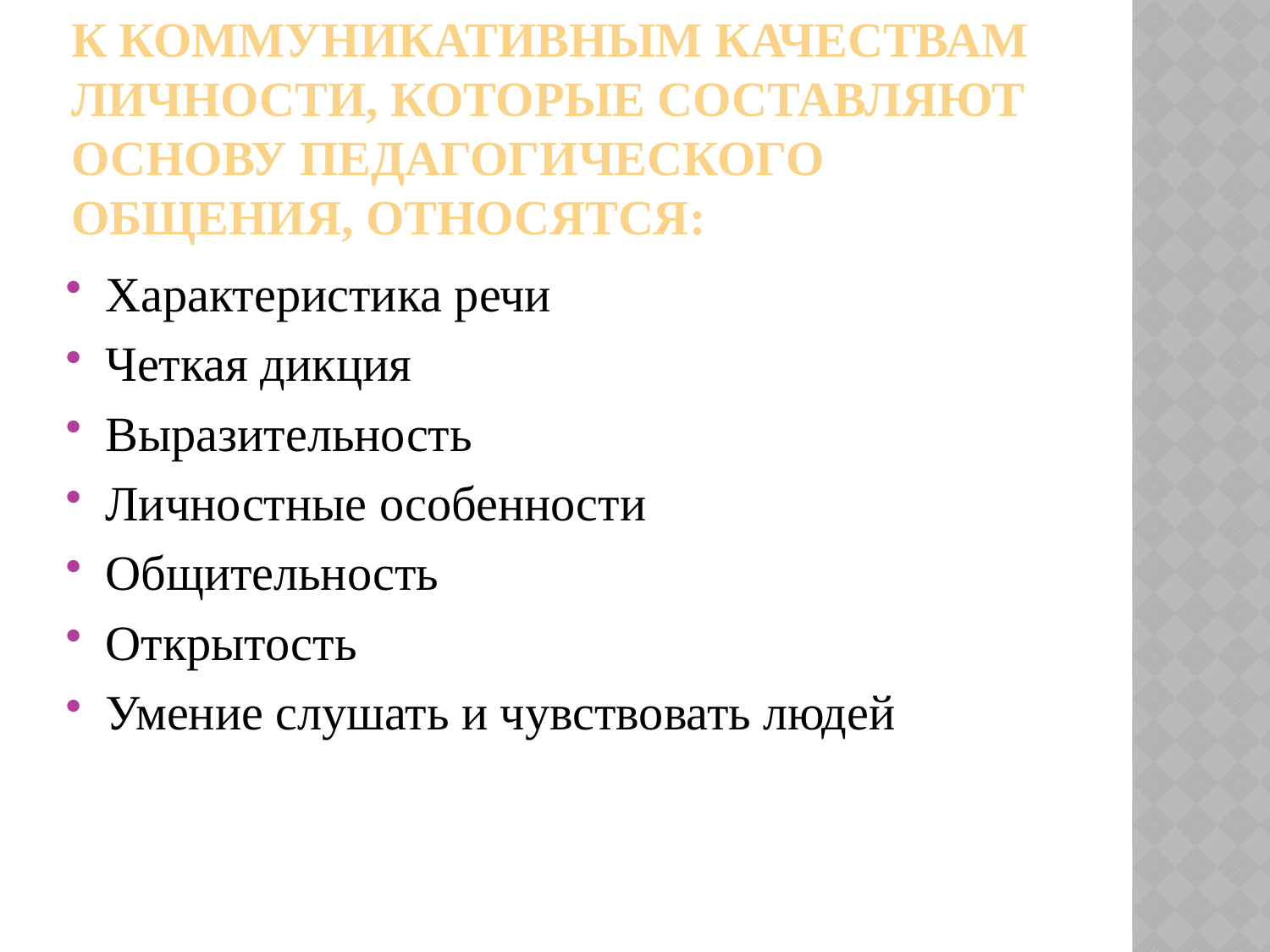

# К коммуникативным качествам личности, которые составляют основу педагогического общения, относятся:
Характеристика речи
Четкая дикция
Выразительность
Личностные особенности
Общительность
Открытость
Умение слушать и чувствовать людей